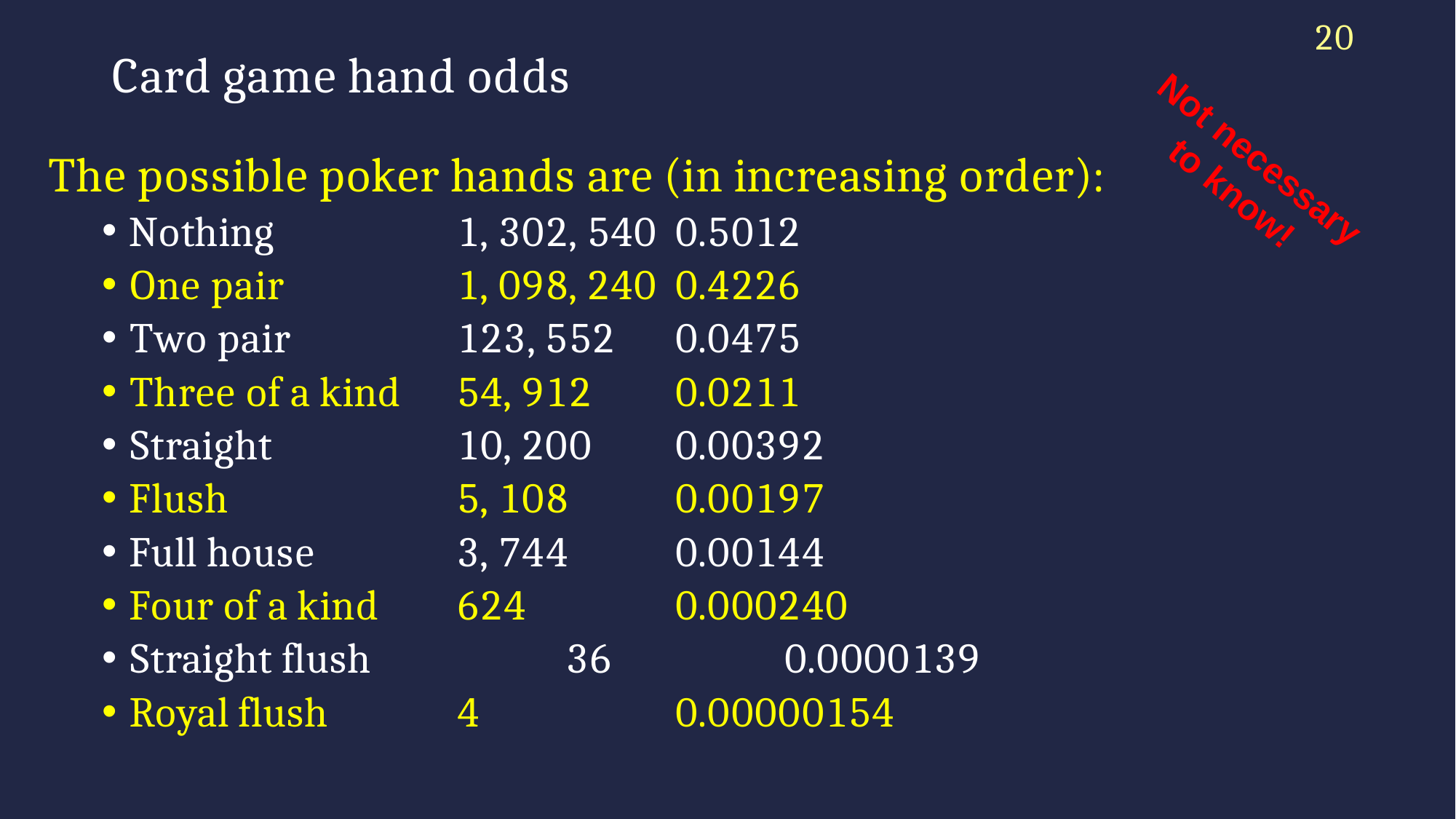

20
# Card game hand odds
Not necessary to know!
The possible poker hands are (in increasing order):
Nothing		1, 302, 540	0.5012
One pair		1, 098, 240	0.4226
Two pair		123, 552	0.0475
Three of a kind	54, 912	0.0211
Straight		10, 200	0.00392
Flush			5, 108	0.00197
Full house		3, 744	0.00144
Four of a kind	624		0.000240
Straight flush		36		0.0000139
Royal flush		4		0.00000154